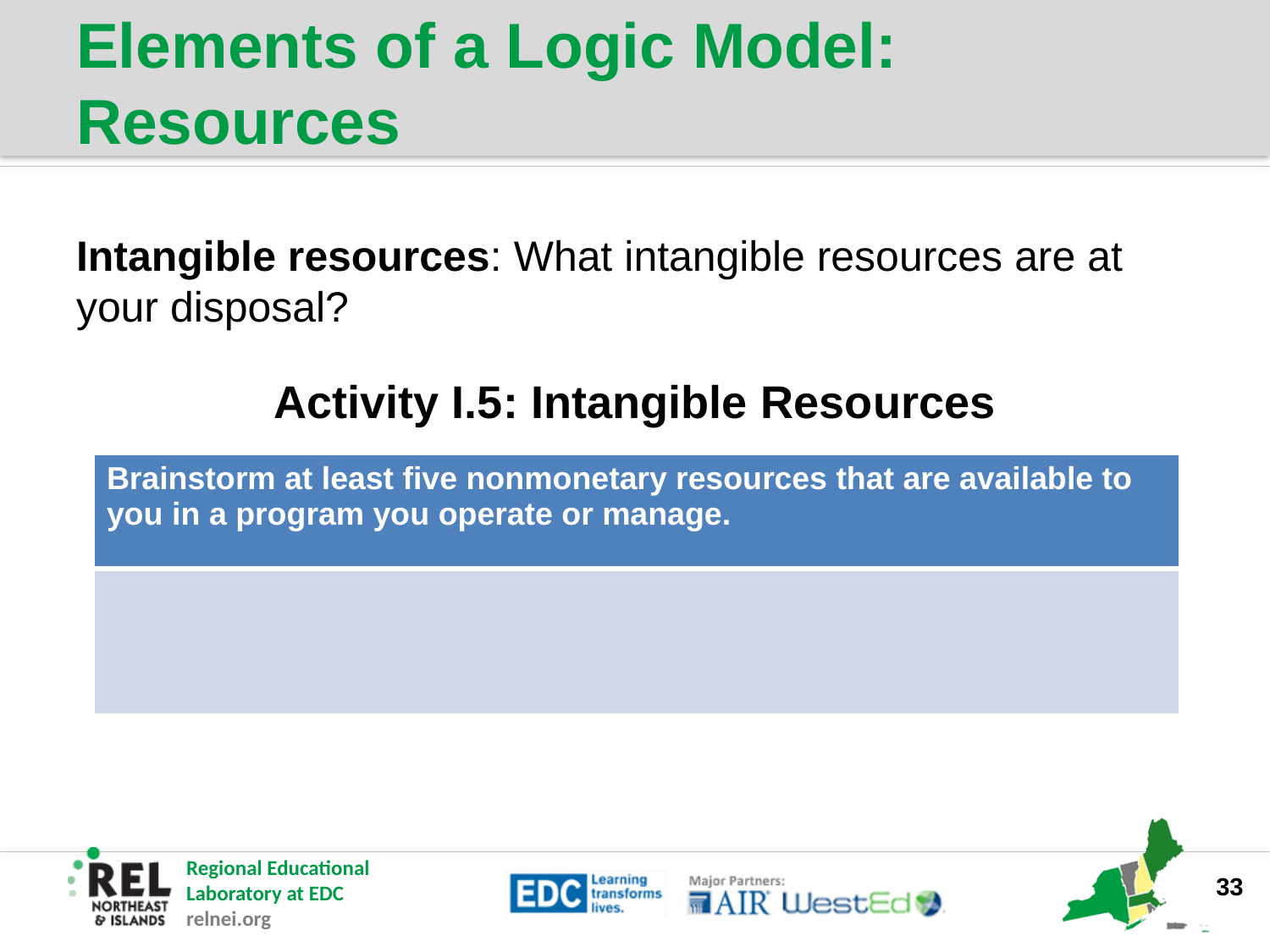

# Elements of a Logic Model: Resources
Intangible resources: What intangible resources are at your disposal?
Activity I.5: Intangible Resources

| Brainstorm at least five nonmonetary resources that are available to you in a program you operate or manage. |
| --- |
|  |
33